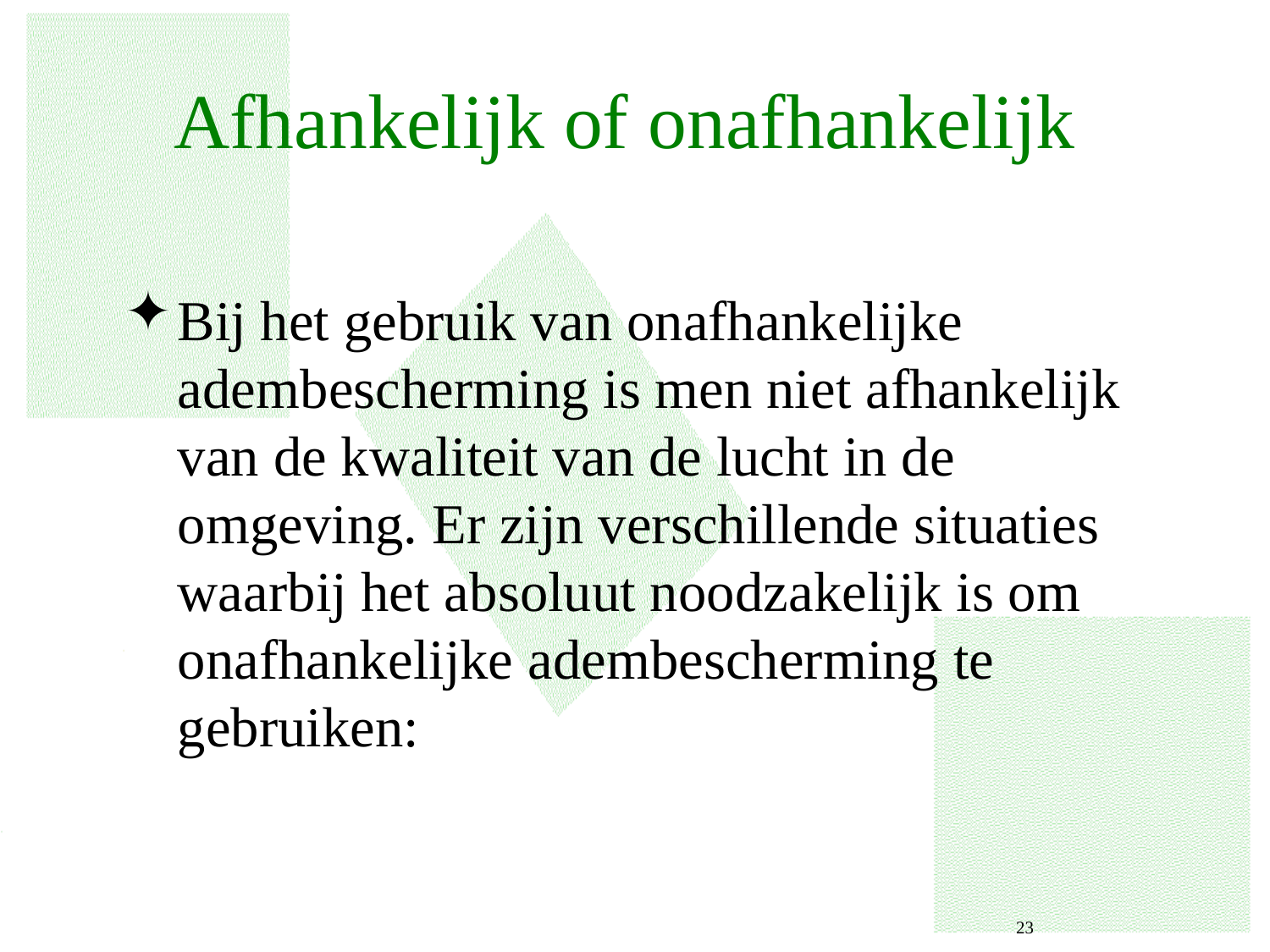

# Afhankelijk of onafhankelijk
Bij het gebruik van onafhankelijke adembescherming is men niet afhankelijk van de kwaliteit van de lucht in de omgeving. Er zijn verschillende situaties waarbij het absoluut noodzakelijk is om onafhankelijke adembescherming te gebruiken:

                     23